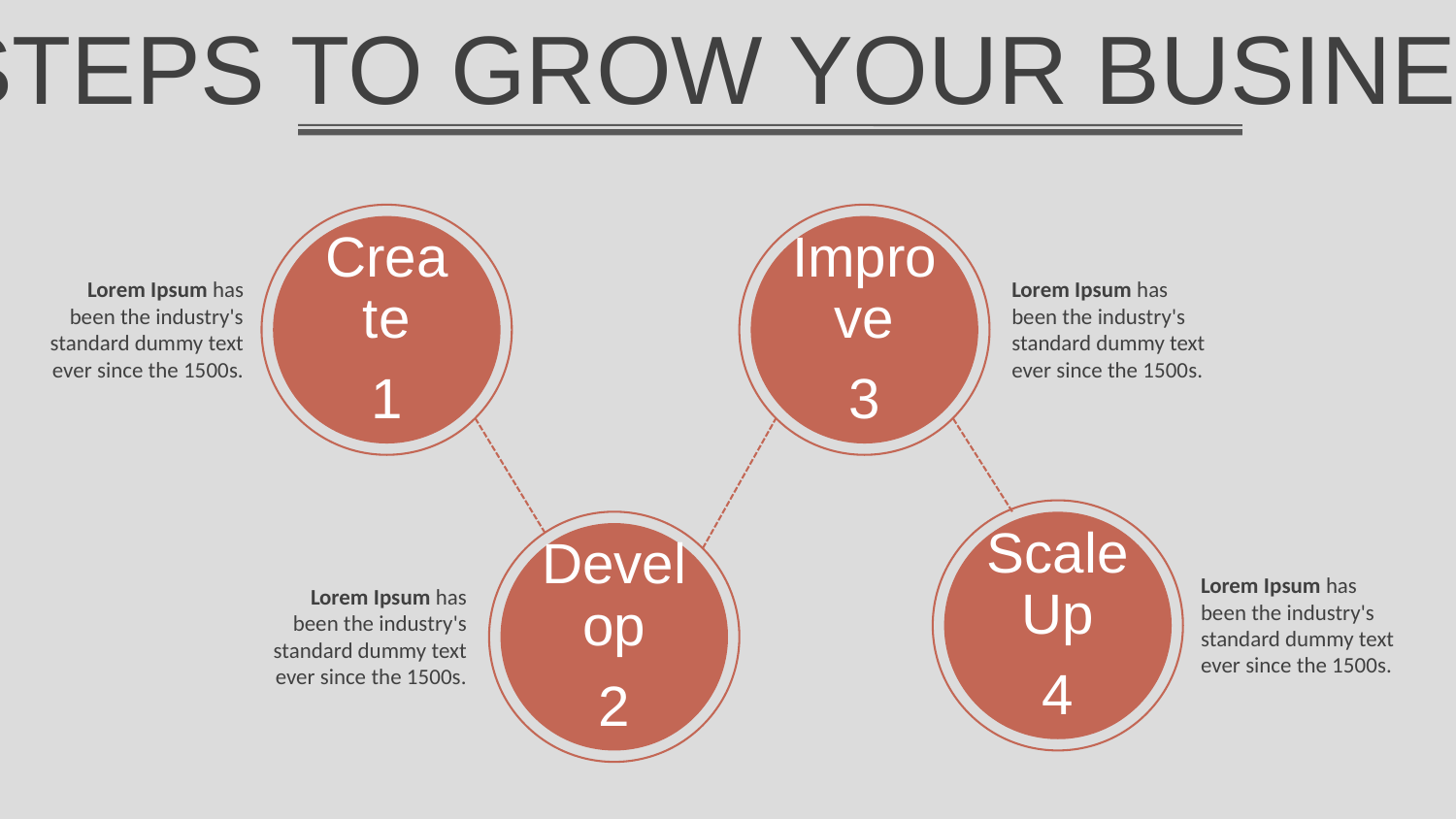

STEPS TO GROW YOUR BUSINESS

Create
1

Improve
3
Lorem Ipsum has been the industry's standard dummy text ever since the 1500s.
Lorem Ipsum has been the industry's standard dummy text ever since the 1500s.

Scale Up
4

Develop
2
Lorem Ipsum has been the industry's standard dummy text ever since the 1500s.
Lorem Ipsum has been the industry's standard dummy text ever since the 1500s.